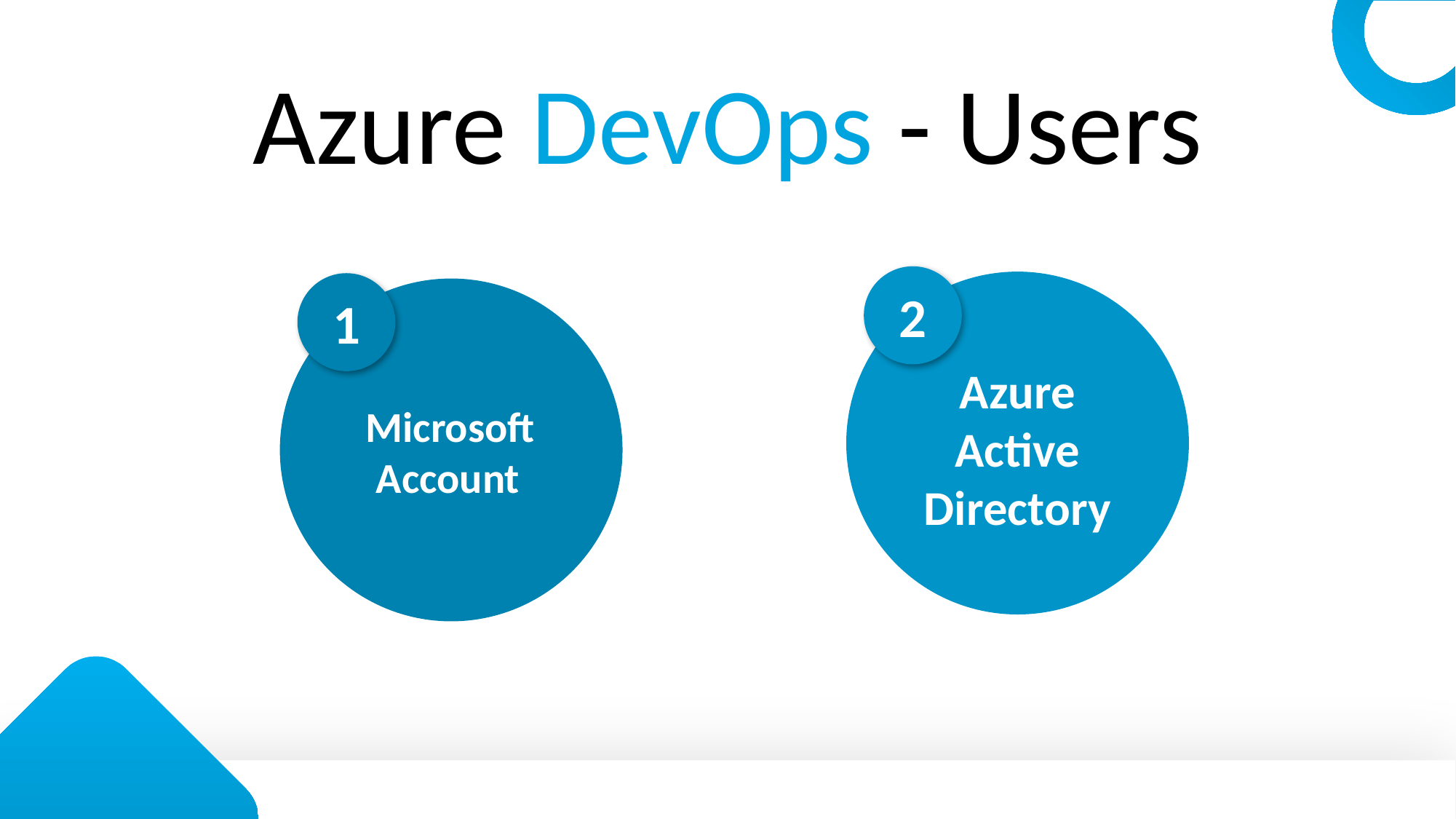

Azure DevOps - Users

2

1

Azure Active Directory
Microsoft Account